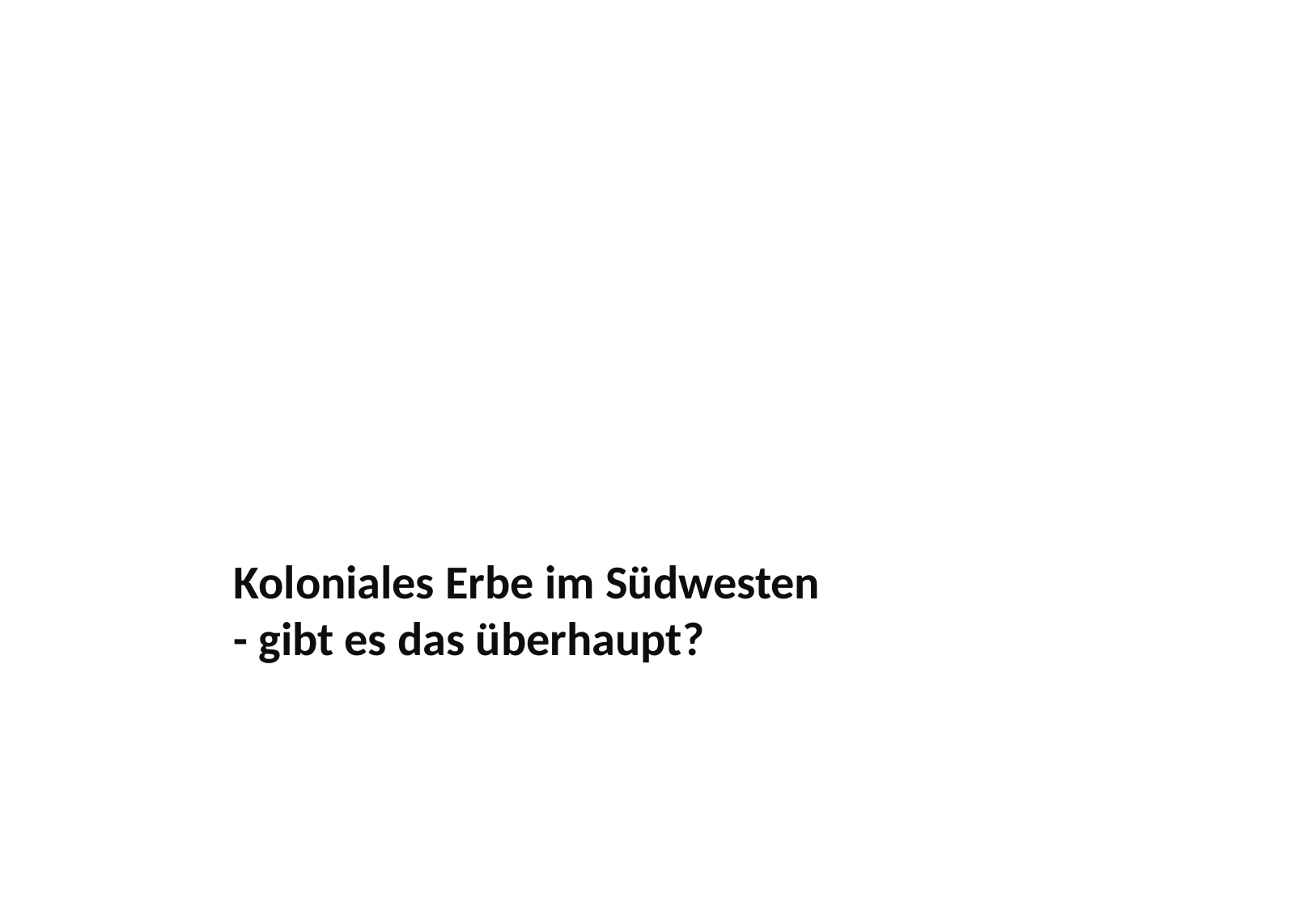

Koloniales Erbe im Südwesten - gibt es das überhaupt?